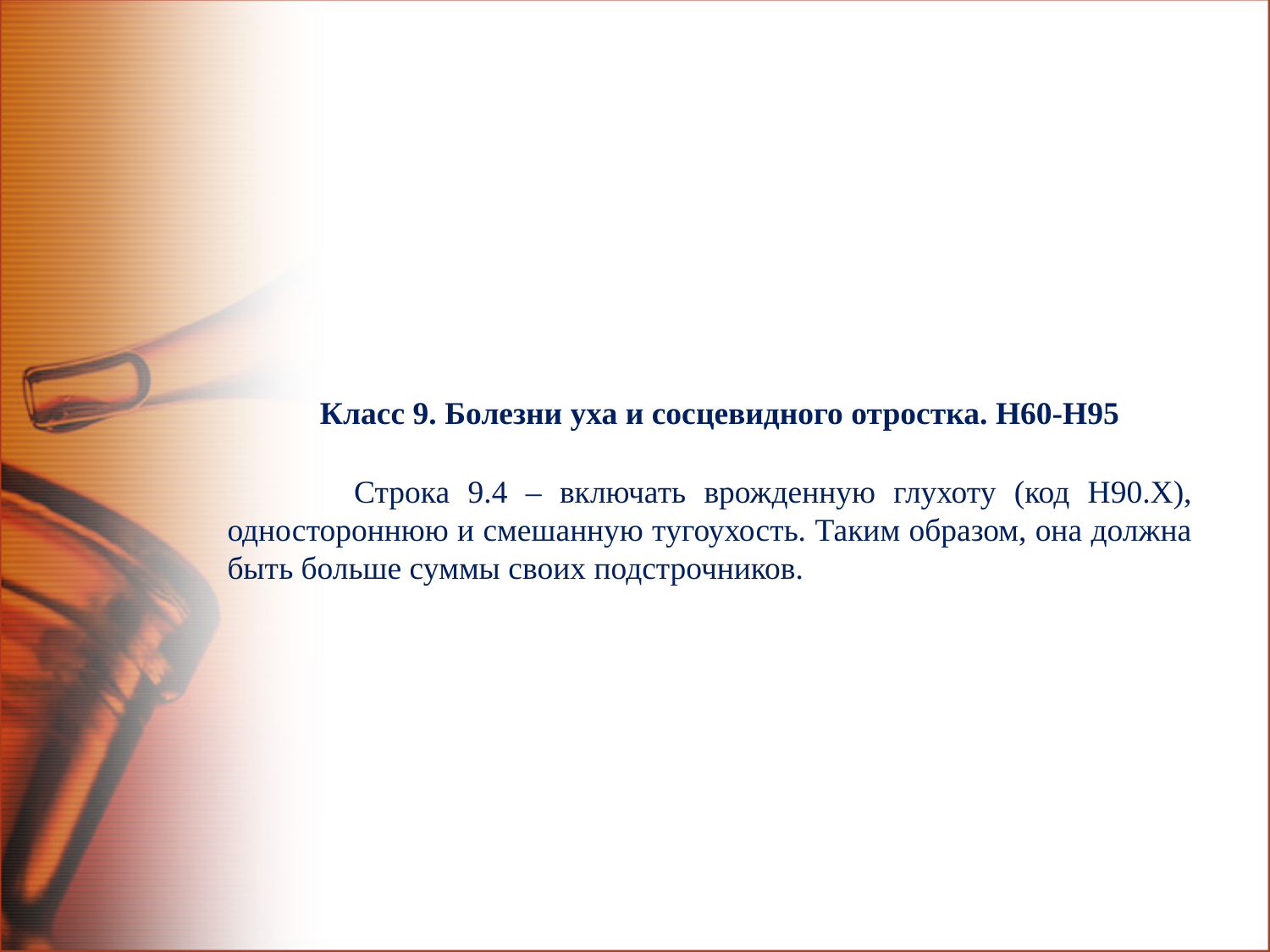

Класс 9. Болезни уха и сосцевидного отростка. Н60-Н95

       Строка 9.4 – включать врожденную глухоту (код H90.X), одностороннюю и смешанную тугоухость. Таким образом, она должна быть больше суммы своих подстрочников.